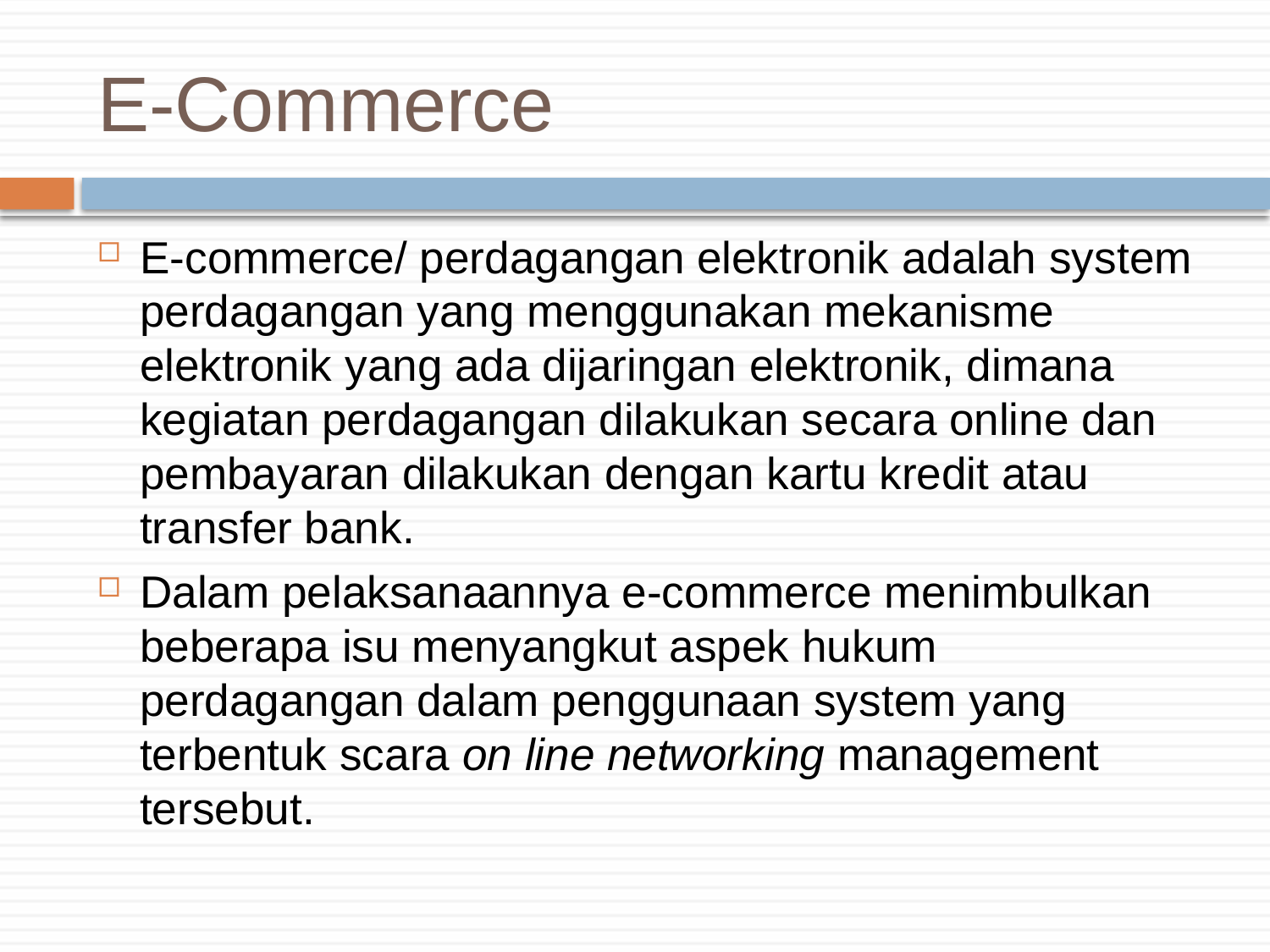

# E-Commerce
E-commerce/ perdagangan elektronik adalah system perdagangan yang menggunakan mekanisme elektronik yang ada dijaringan elektronik, dimana kegiatan perdagangan dilakukan secara online dan pembayaran dilakukan dengan kartu kredit atau transfer bank.
Dalam pelaksanaannya e-commerce menimbulkan beberapa isu menyangkut aspek hukum perdagangan dalam penggunaan system yang terbentuk scara on line networking management tersebut.